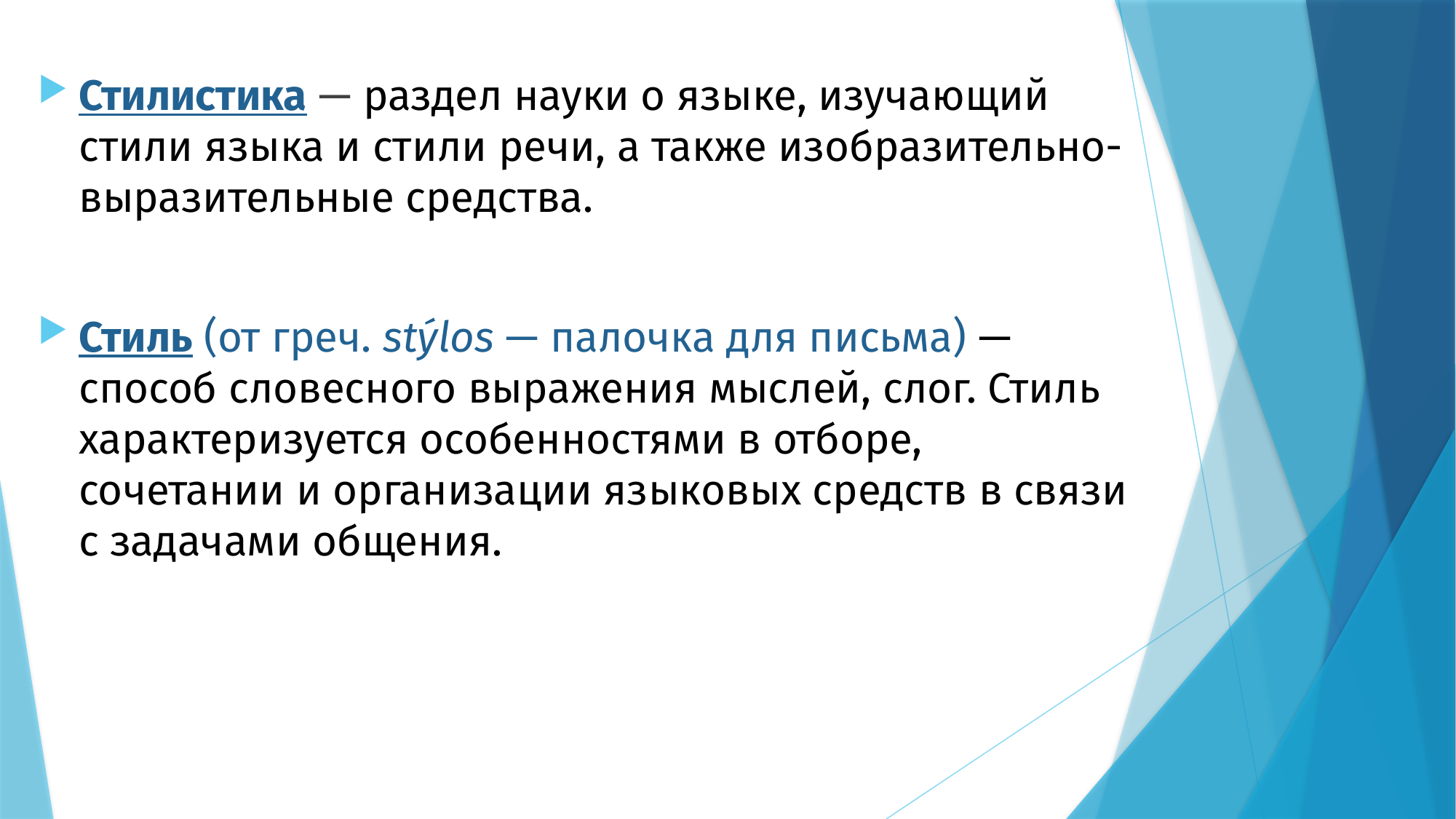

Стилистика — раздел науки о языке, изучающий стили языка и стили речи, а также изобразительно-выразительные средства.

Стиль (от греч. stýlos — палочка для письма) — способ словесного выражения мыслей, слог. Стиль характеризуется особенностями в отборе, сочетании и организации языковых средств в связи с задачами общения.